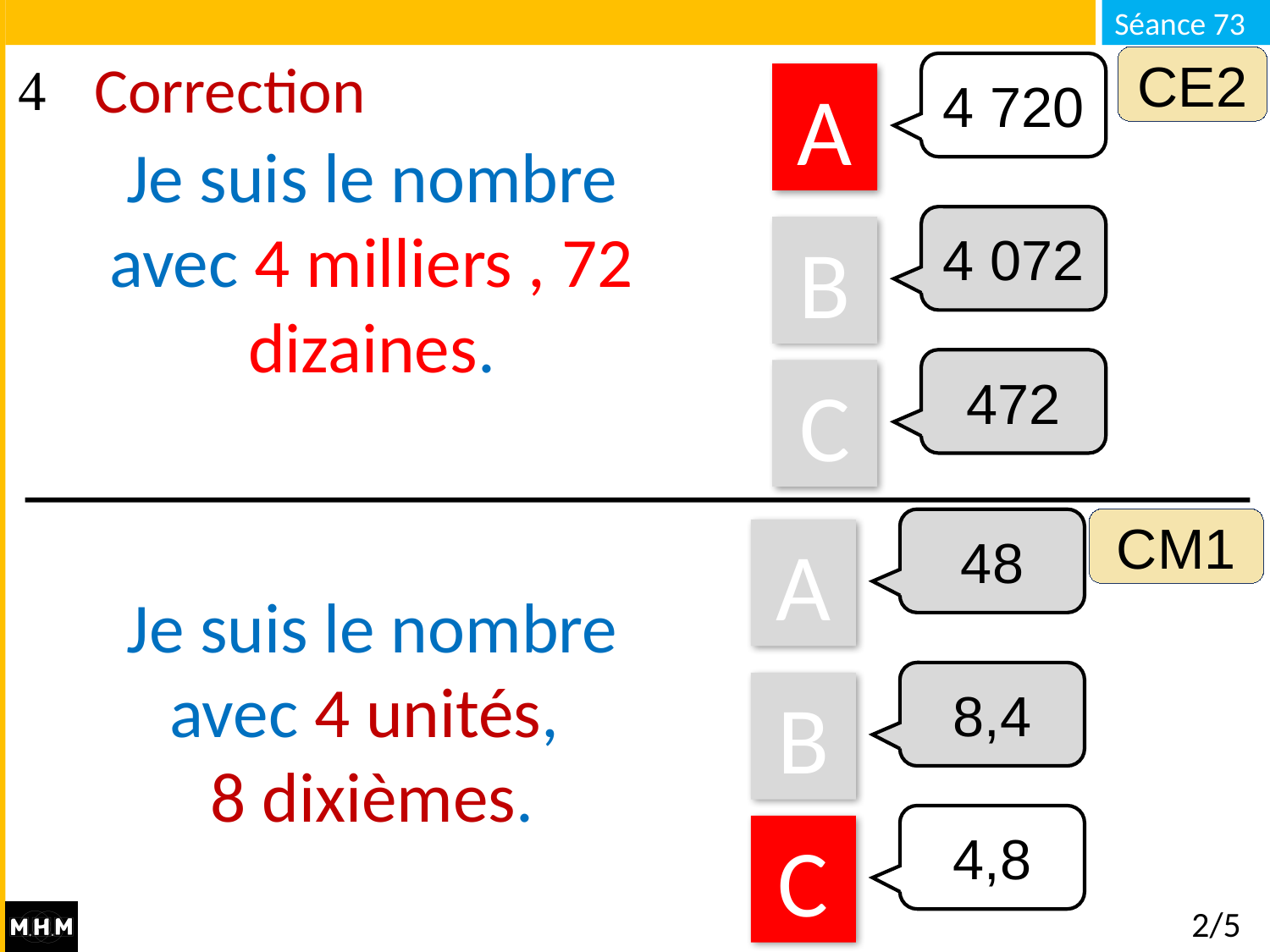

CE2
# Correction
4 720
A
Je suis le nombre avec 4 milliers , 72 dizaines.
4 072
B
472
C

CM1
48
A
Je suis le nombre avec 4 unités,
8 dixièmes.
8,4
B
4,8
C
2/5